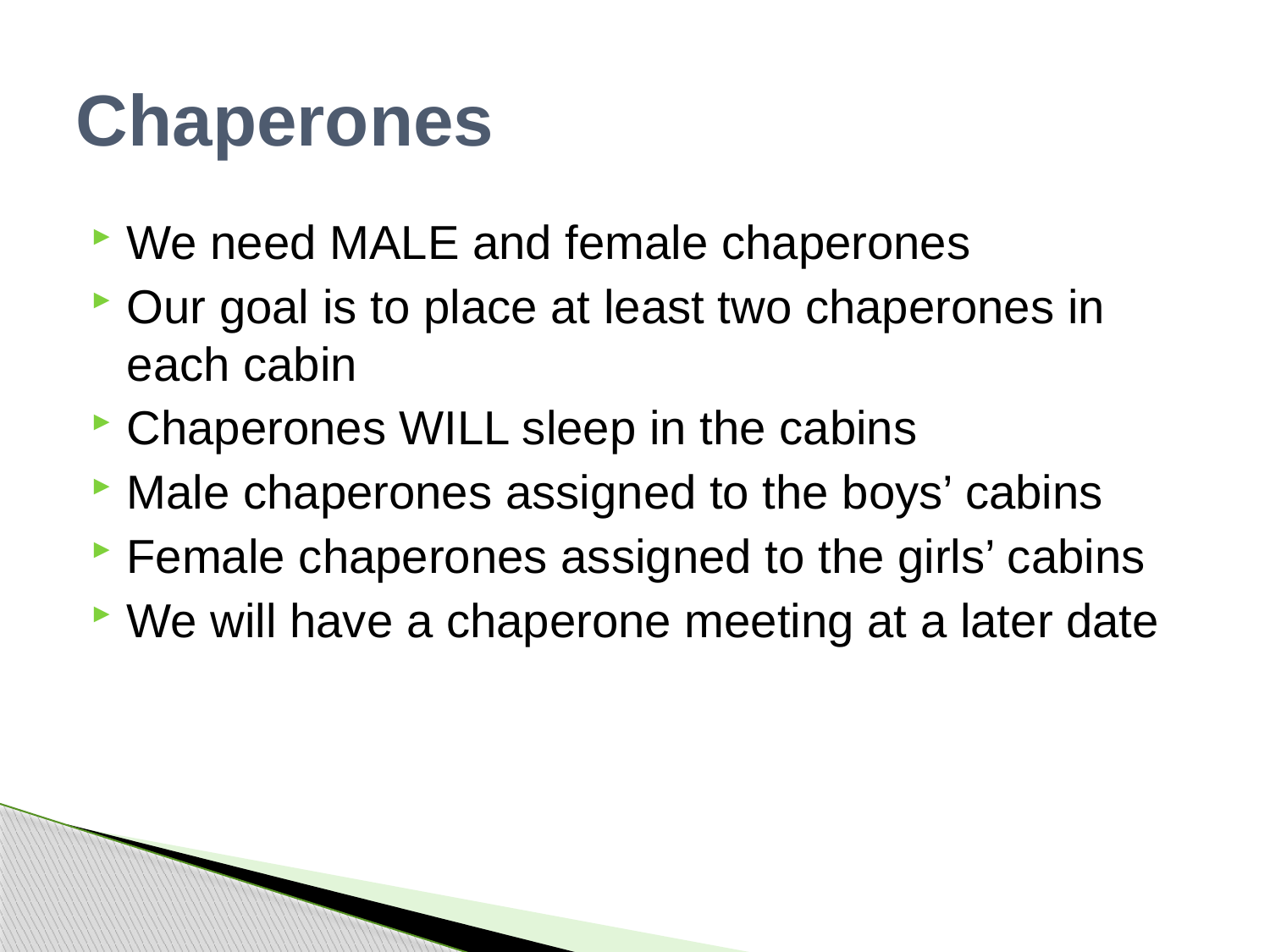

# Chaperones
We need MALE and female chaperones
Our goal is to place at least two chaperones in each cabin
Chaperones WILL sleep in the cabins
Male chaperones assigned to the boys’ cabins
Female chaperones assigned to the girls’ cabins
We will have a chaperone meeting at a later date